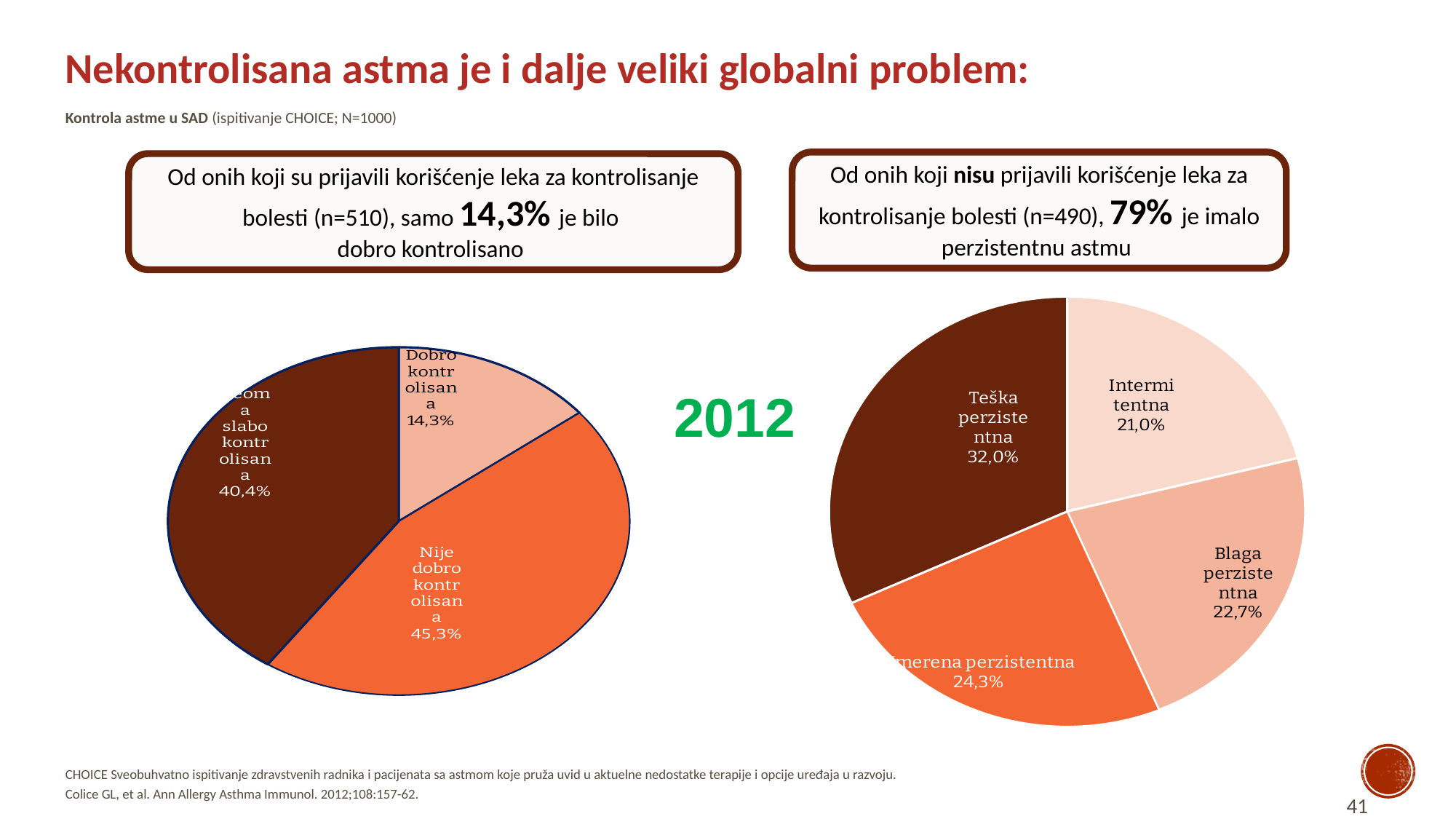

# Nekontrolisana astma je i dalje veliki globalni problem:
Kontrola astme u SAD (ispitivanje CHOICE; N=1000)
Od onih koji nisu prijavili korišćenje leka za kontrolisanje bolesti (n=490), 79% je imalo perzistentnu astmu
Od onih koji su prijavili korišćenje leka za kontrolisanje bolesti (n=510), samo 14,3% je bilo
dobro kontrolisano

### Chart

| Category | Sales |
|---|---|
| Well-controlled | 14.3 |
| Not well-controlled | 45.3 |
| Very poorly controlled  | 40.4 |

### Chart

| Category | Column1 |
|---|---|
| Intermittent | 21.0 |
| Mild persistent | 22.7 |
| Moderate persistent | 24.3 |
| Severe persistant | 32.0 |
2012
CHOICE Sveobuhvatno ispitivanje zdravstvenih radnika i pacijenata sa astmom koje pruža uvid u aktuelne nedostatke terapije i opcije uređaja u razvoju.
41
Colice GL, et al. Ann Allergy Asthma Immunol. 2012;108:157-62.